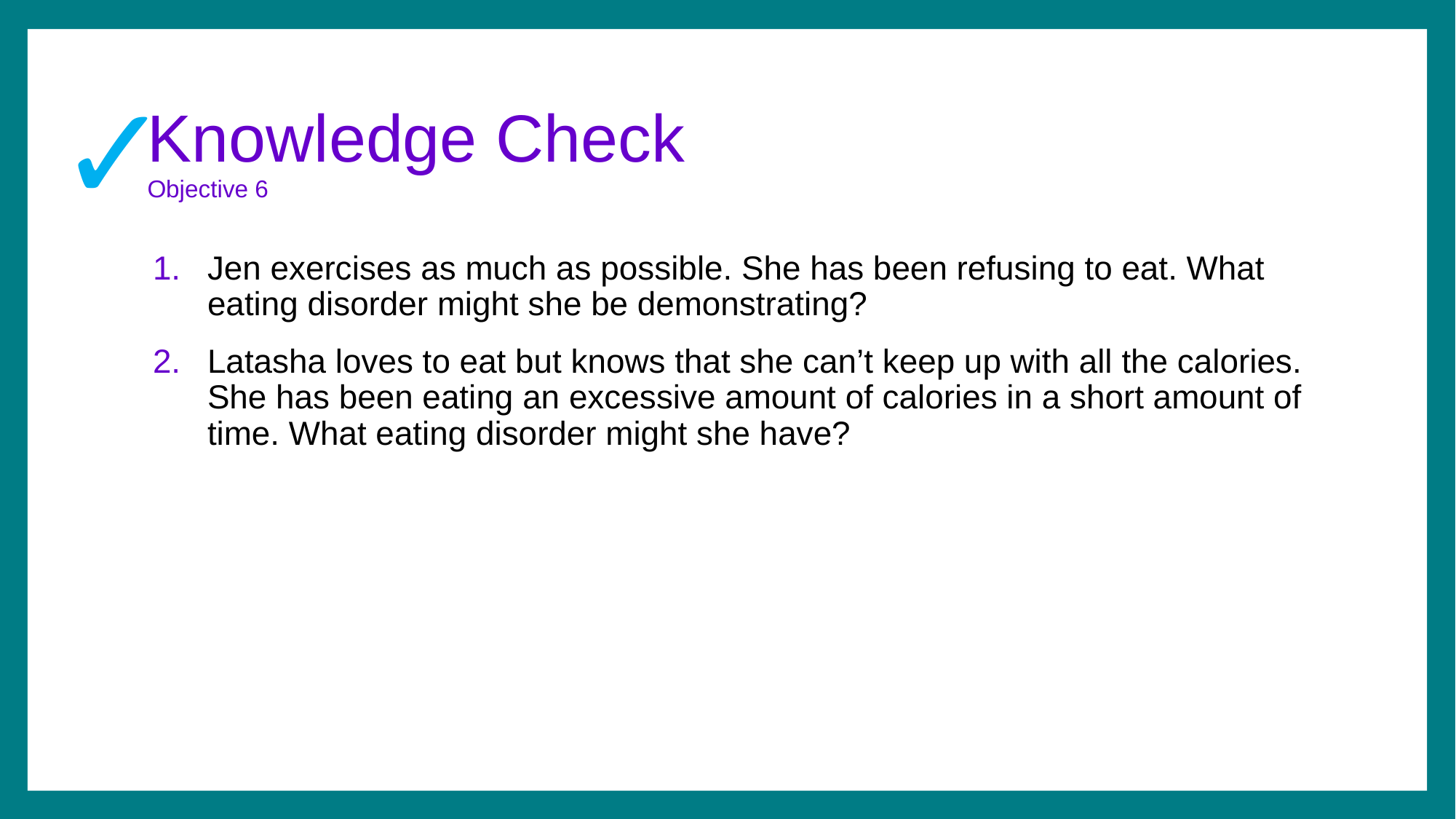

✓
# Knowledge Check Objective 6
Jen exercises as much as possible. She has been refusing to eat. What eating disorder might she be demonstrating?
Latasha loves to eat but knows that she can’t keep up with all the calories. She has been eating an excessive amount of calories in a short amount of time. What eating disorder might she have?